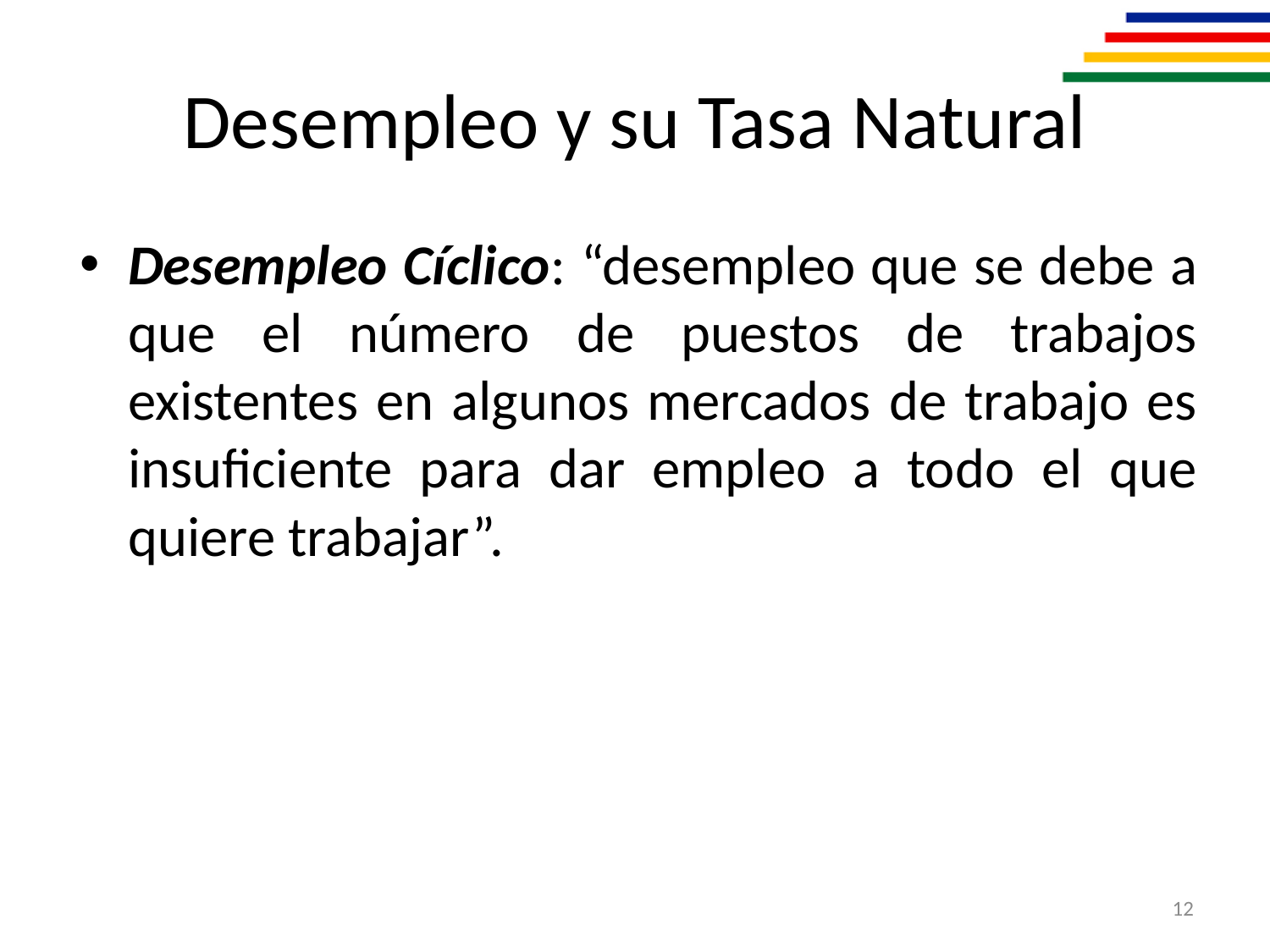

# Desempleo y su Tasa Natural
Desempleo Cíclico: “desempleo que se debe a que el número de puestos de trabajos existentes en algunos mercados de trabajo es insuficiente para dar empleo a todo el que quiere trabajar”.

12